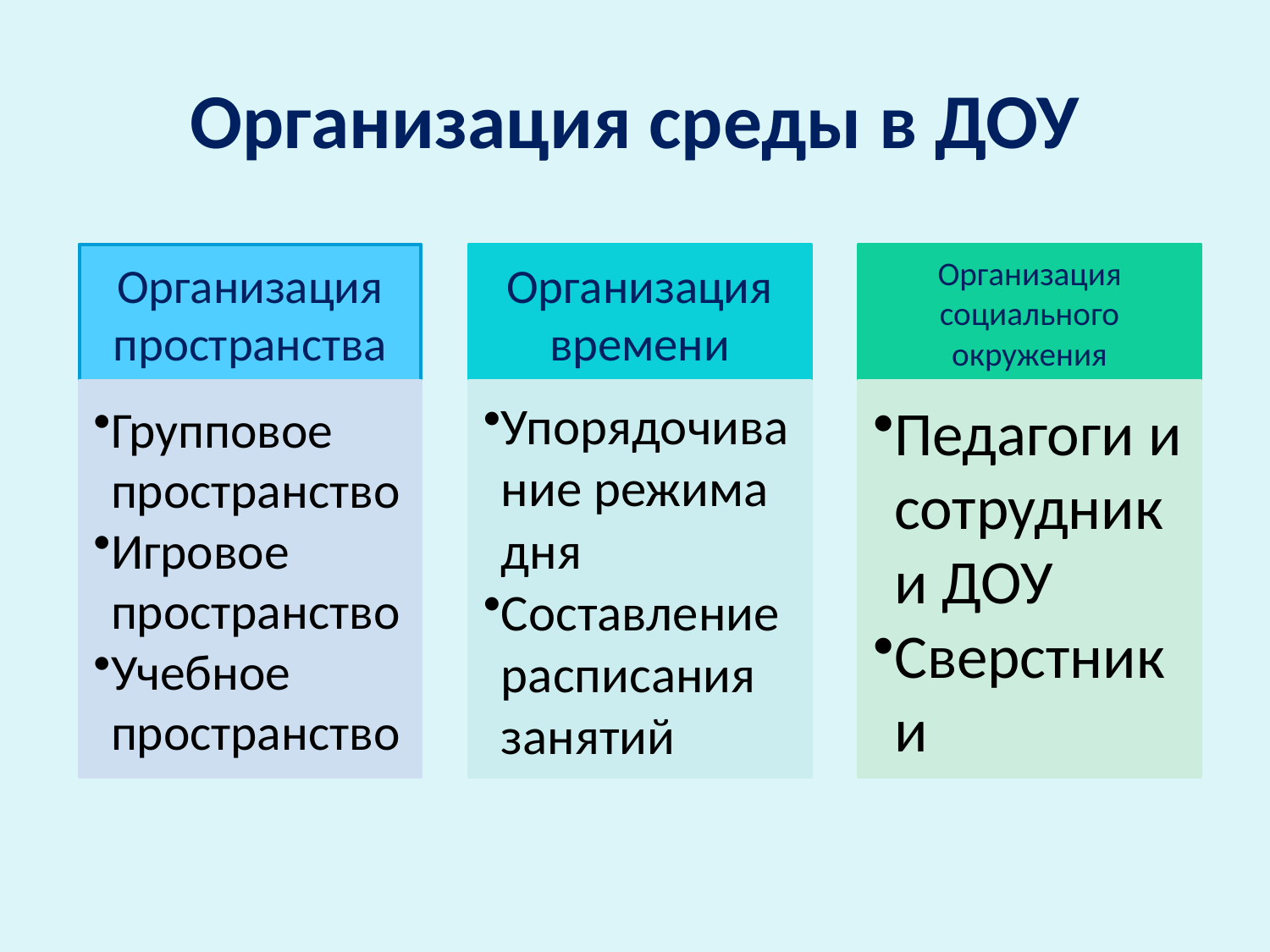

# Организация среды в ДОУ
Организация пространства
Организация времени
Организация социального окружения
Групповое пространство
Упорядочивание режима дня
Учебное пространство
Игровое пространство
Педагоги и сотрудники ДОУ
Сверстники
Составление расписания занятий